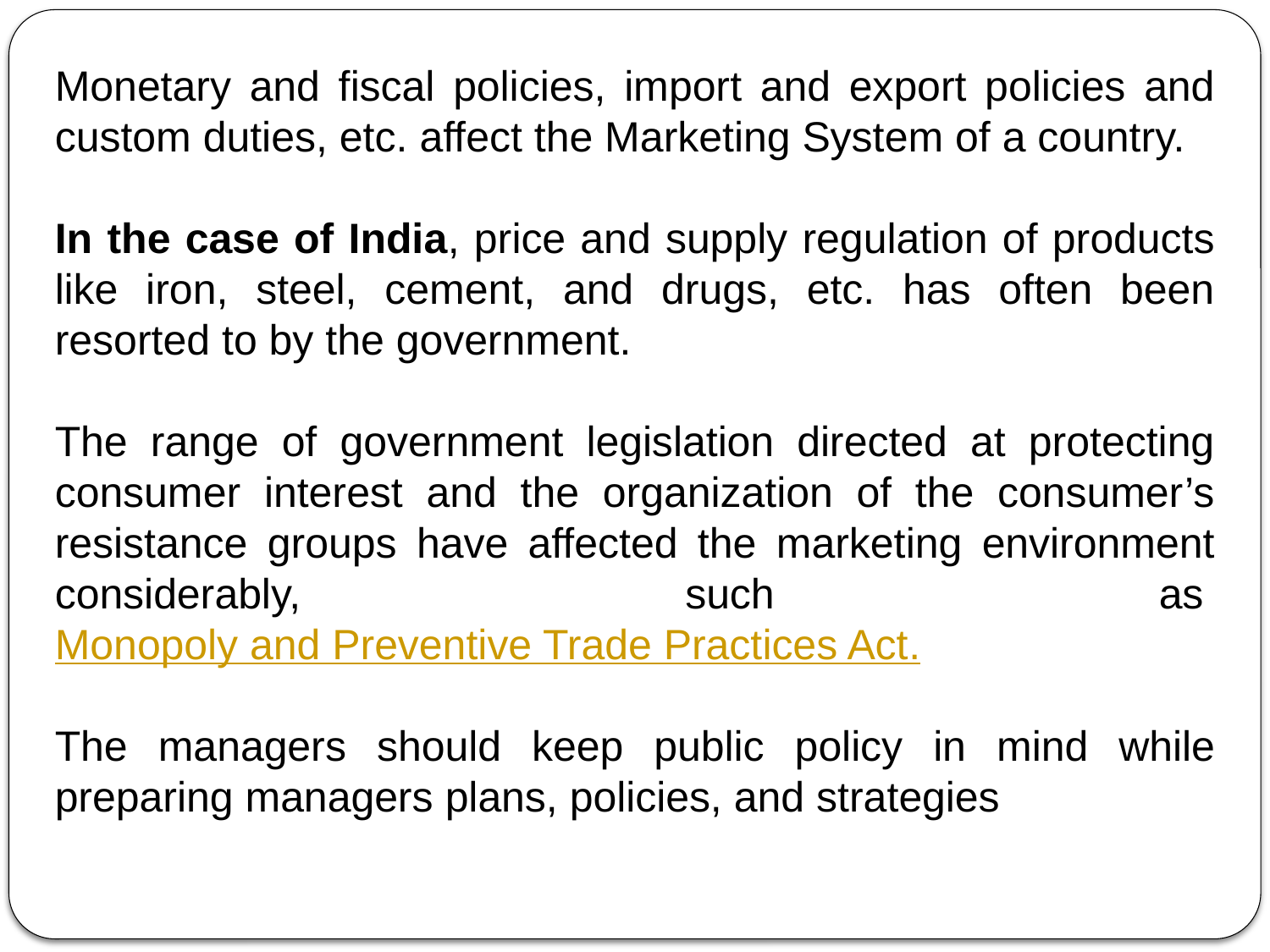

Monetary and fiscal policies, import and export policies and custom duties, etc. affect the Marketing System of a country.

In the case of India, price and supply regulation of products like iron, steel, cement, and drugs, etc. has often been resorted to by the government.

The range of government legislation directed at protecting consumer interest and the organization of the consumer’s resistance groups have affected the marketing environment considerably, such as Monopoly and Preventive Trade Practices Act.

The managers should keep public policy in mind while preparing managers plans, policies, and strategies